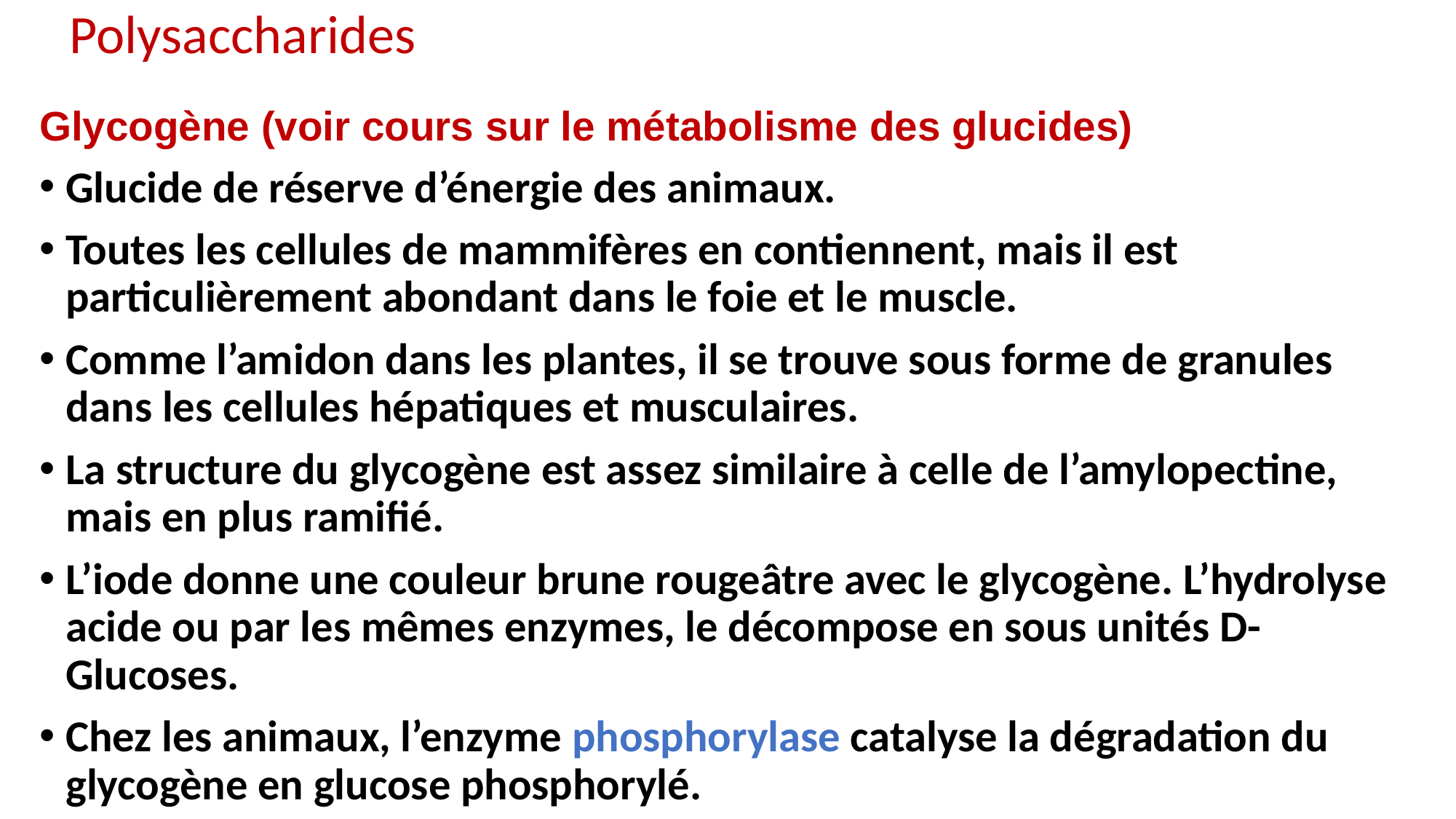

Polysaccharides
Glycogène (voir cours sur le métabolisme des glucides)
Glucide de réserve d’énergie des animaux.
Toutes les cellules de mammifères en contiennent, mais il est particulièrement abondant dans le foie et le muscle.
Comme l’amidon dans les plantes, il se trouve sous forme de granules dans les cellules hépatiques et musculaires.
La structure du glycogène est assez similaire à celle de l’amylopectine, mais en plus ramifié.
L’iode donne une couleur brune rougeâtre avec le glycogène. L’hydrolyse acide ou par les mêmes enzymes, le décompose en sous unités D-Glucoses.
Chez les animaux, l’enzyme phosphorylase catalyse la dégradation du glycogène en glucose phosphorylé.